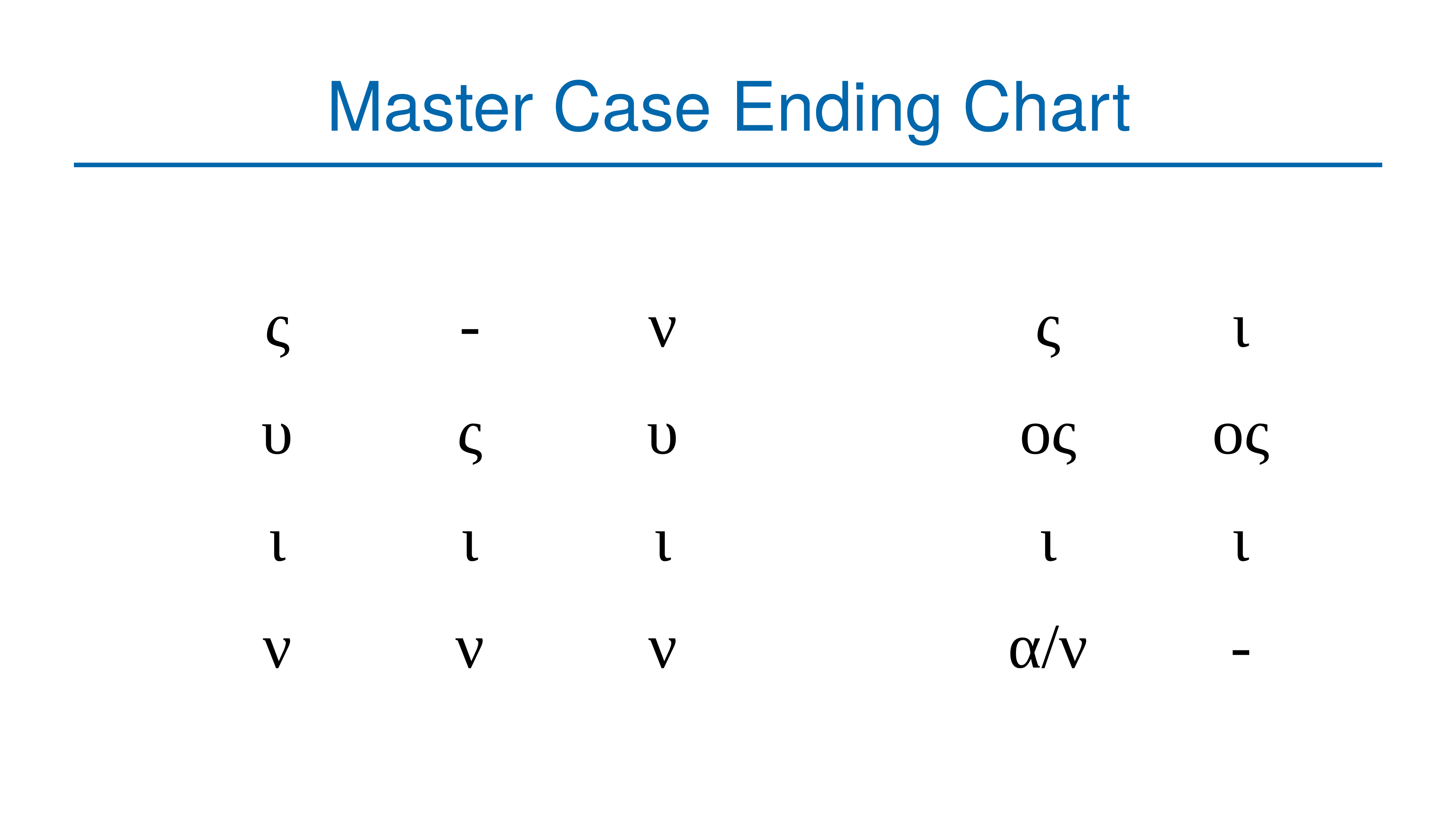

# Master Case Ending Chart
| ς | - | ν |  | ς | ι |
| --- | --- | --- | --- | --- | --- |
| υ | ς | υ |  | ος | ος |
| ι | ι | ι |  | ι | ι |
| ν | ν | ν |  | α/ν | - |